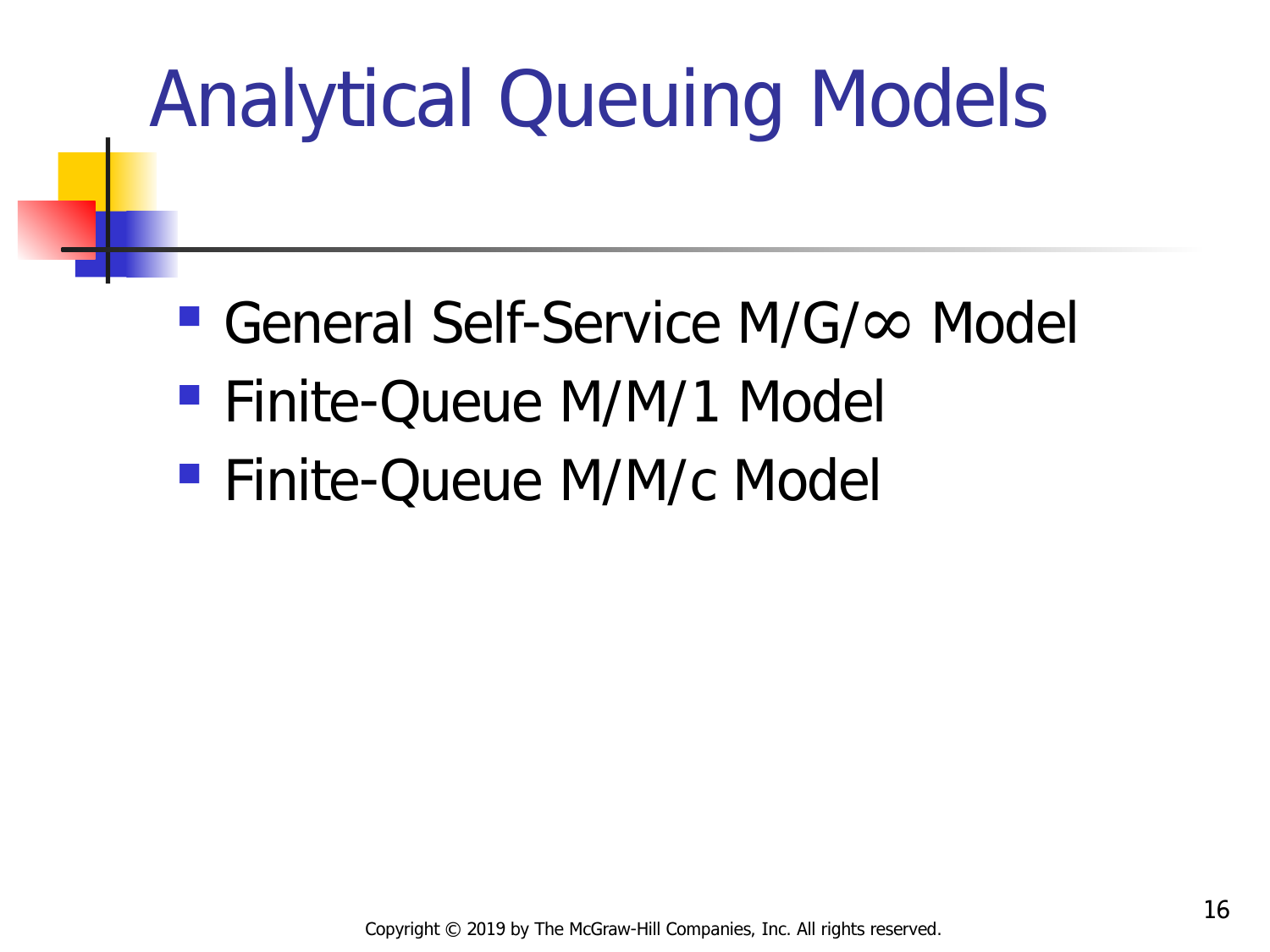

# Analytical Queuing Models
General Self-Service M/G/∞ Model
Finite-Queue M/M/1 Model
Finite-Queue M/M/c Model

16
Copyright © 2019 by The McGraw-Hill Companies, Inc. All rights reserved.